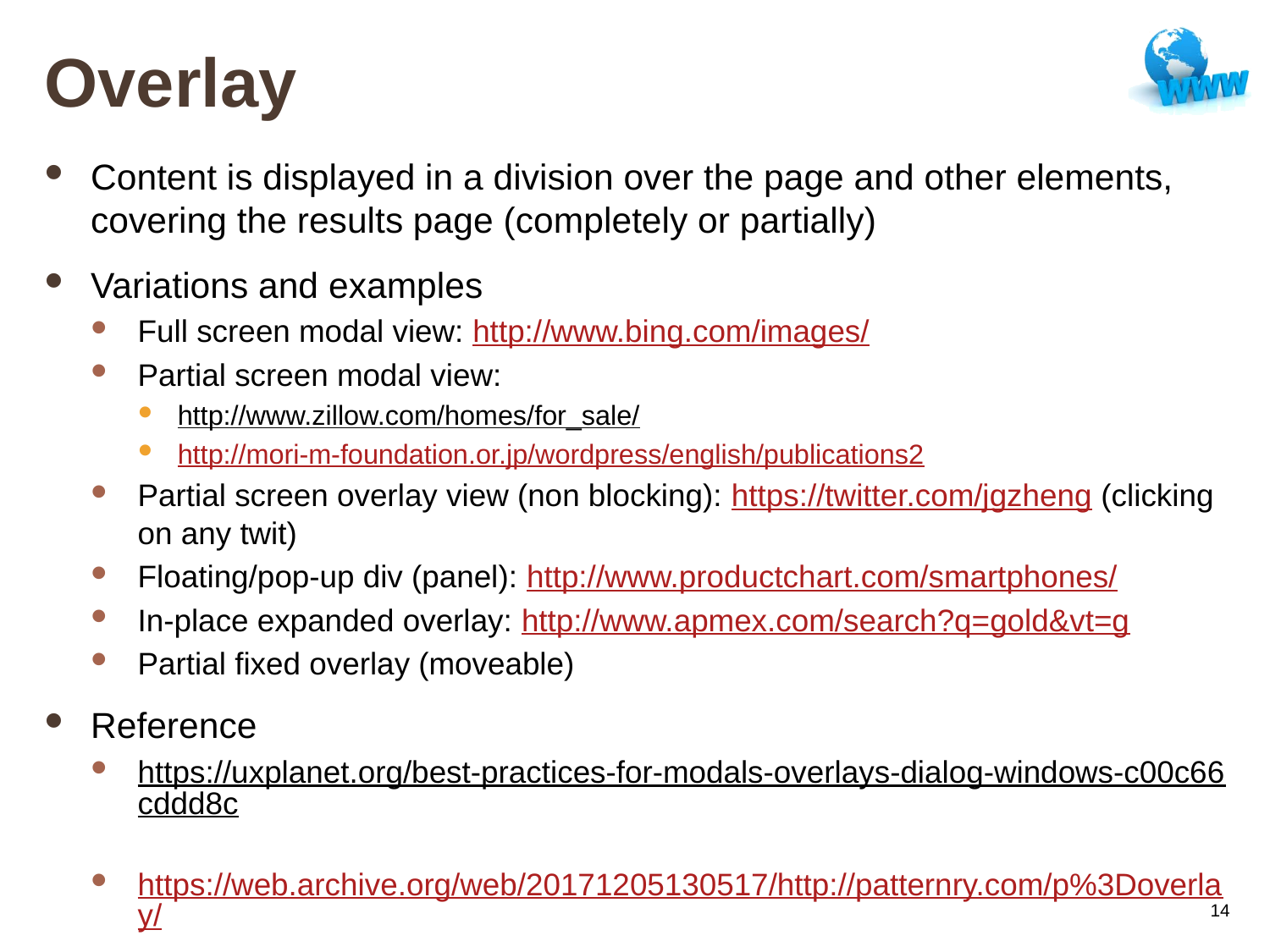

# Overlay
Content is displayed in a division over the page and other elements, covering the results page (completely or partially)
Variations and examples
Full screen modal view: http://www.bing.com/images/
Partial screen modal view:
http://www.zillow.com/homes/for_sale/
http://mori-m-foundation.or.jp/wordpress/english/publications2
Partial screen overlay view (non blocking): https://twitter.com/jgzheng (clicking on any twit)
Floating/pop-up div (panel): http://www.productchart.com/smartphones/
In-place expanded overlay: http://www.apmex.com/search?q=gold&vt=g
Partial fixed overlay (moveable)
Reference
https://uxplanet.org/best-practices-for-modals-overlays-dialog-windows-c00c66cddd8c
https://web.archive.org/web/20171205130517/http://patternry.com/p%3Doverlay/
14